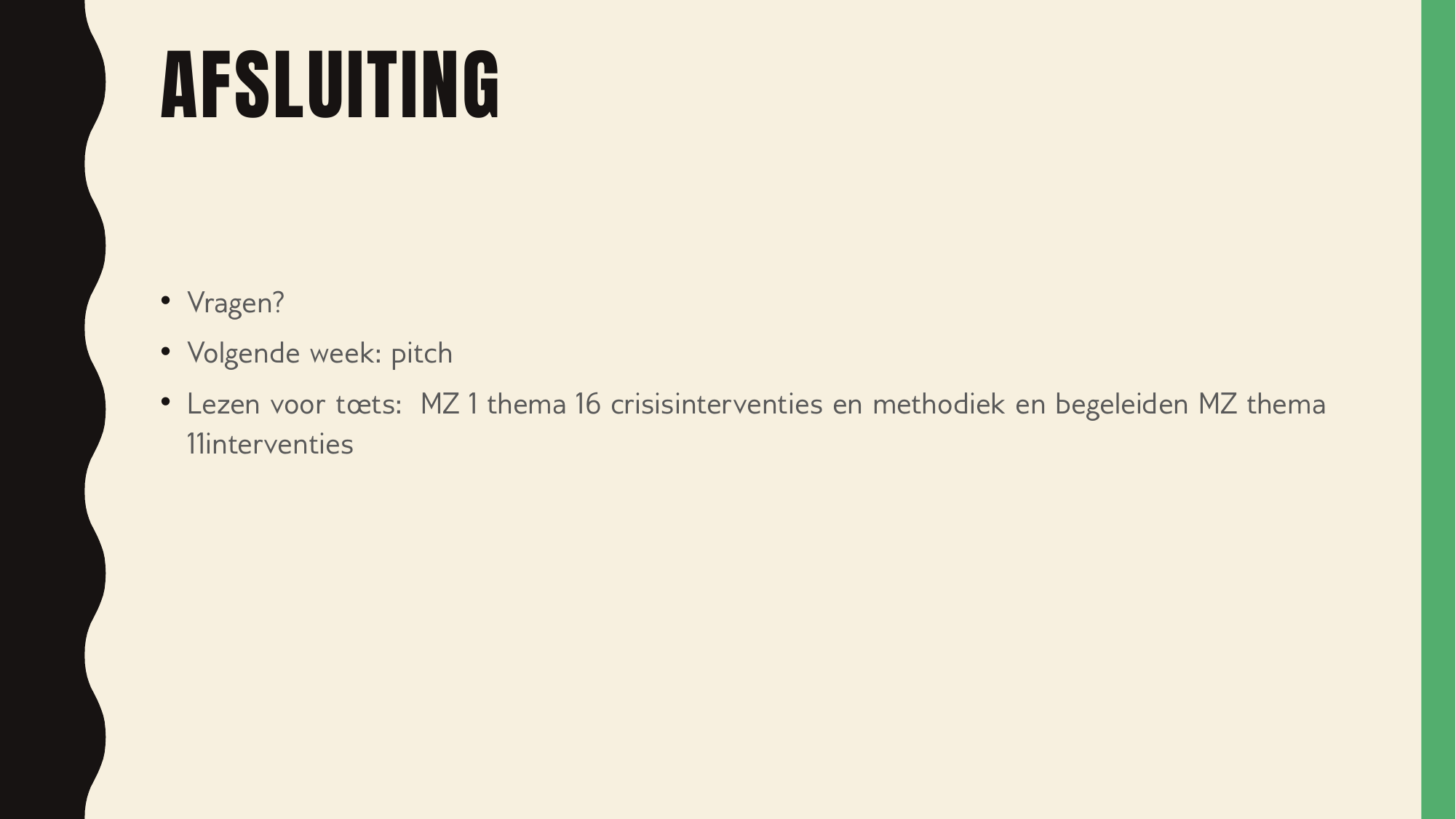

# Afsluiting
Vragen?
Volgende week: pitch
Lezen voor toets:  MZ 1 thema 16 crisisinterventies en methodiek en begeleiden MZ thema 11interventies